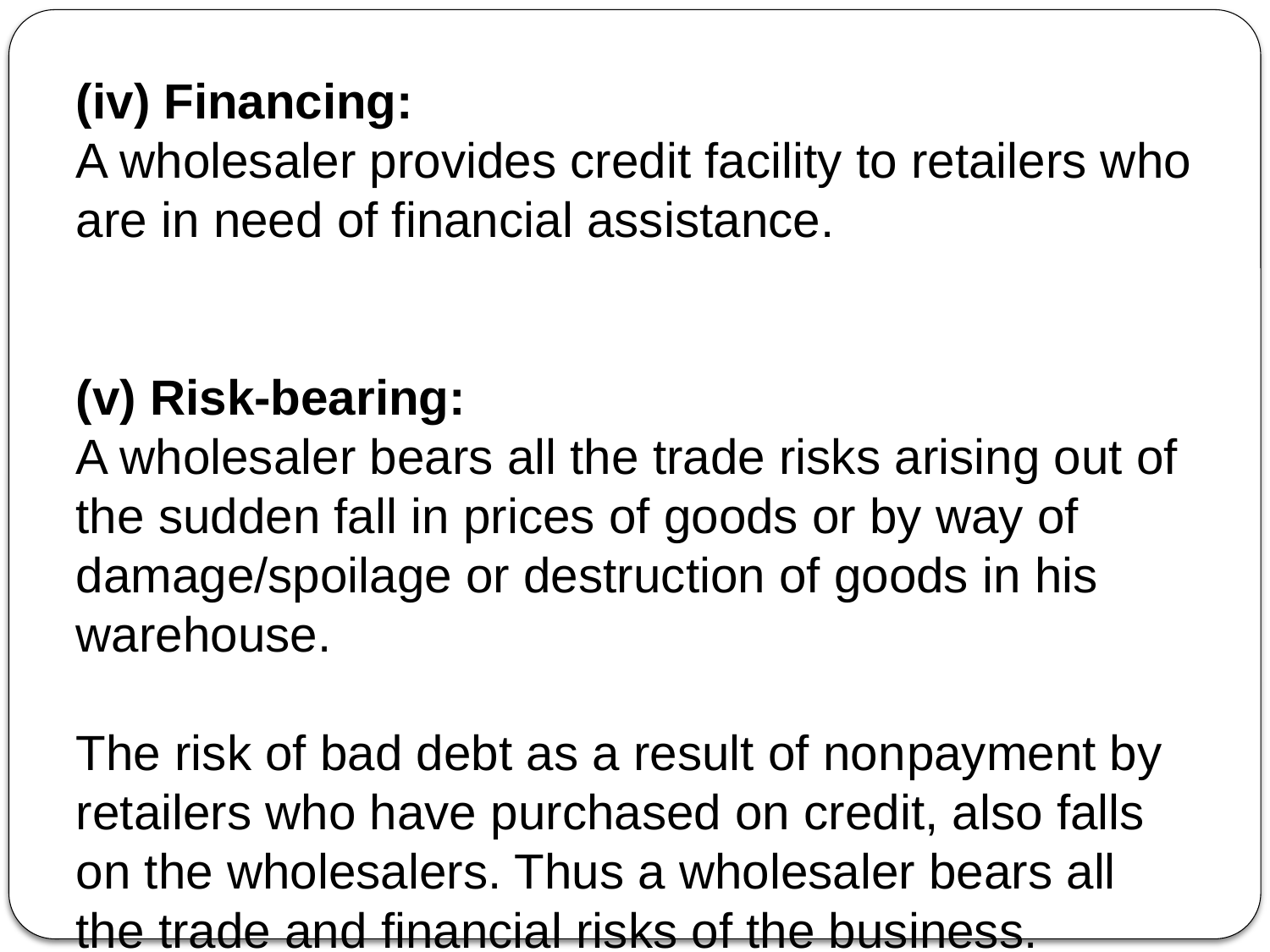

(iv) Financing:
A wholesaler provides credit facility to retailers who are in need of financial assistance.

(v) Risk-bearing:
A wholesaler bears all the trade risks arising out of the sudden fall in prices of goods or by way of damage/spoilage or destruction of goods in his warehouse.

The risk of bad debt as a result of non­payment by retailers who have purchased on credit, also falls on the wholesalers. Thus a wholesaler bears all the trade and financial risks of the business.